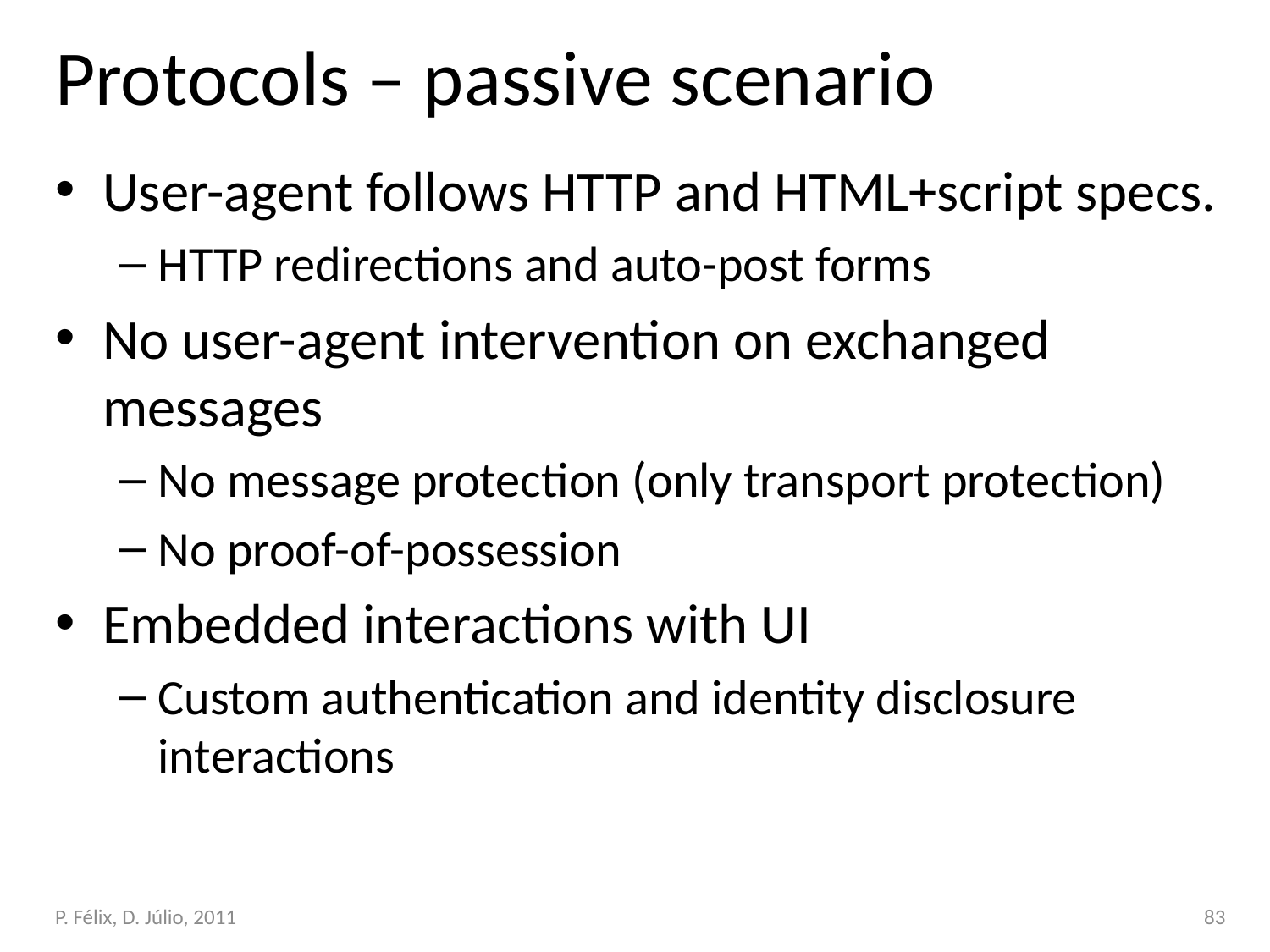

# Protocols – passive scenario
User-agent follows HTTP and HTML+script specs.
HTTP redirections and auto-post forms
No user-agent intervention on exchanged messages
No message protection (only transport protection)
No proof-of-possession
Embedded interactions with UI
Custom authentication and identity disclosure interactions
P. Félix, D. Júlio, 2011
83